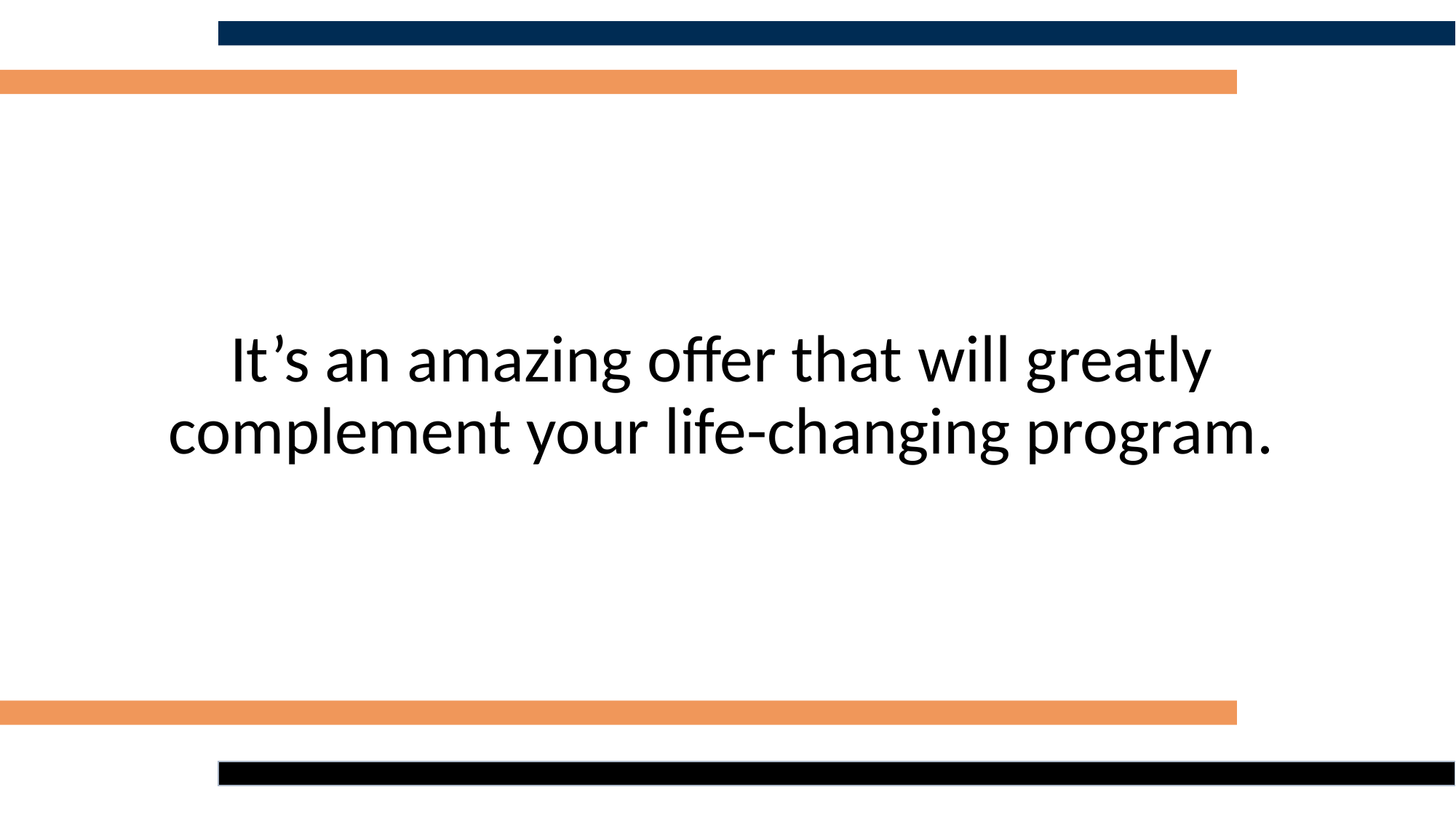

# It’s an amazing offer that will greatly complement your life-changing program.